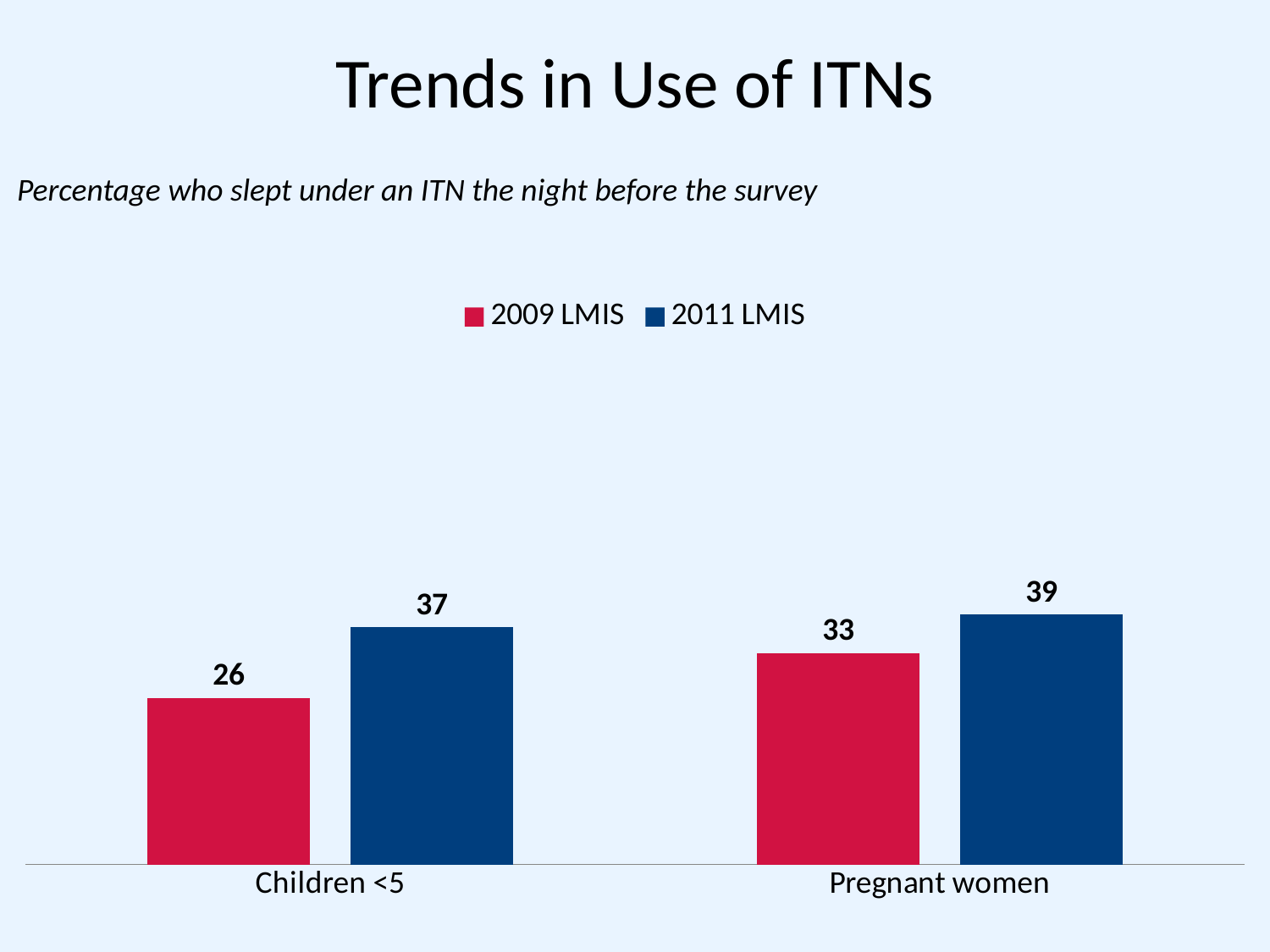

# Trends in Use of ITNs
Percentage who slept under an ITN the night before the survey

### Chart

| Category | 2009 LMIS | 2011 LMIS |
|---|---|---|
| Children <5 | 26.0 | 37.0 |
| Pregnant women | 33.0 | 39.0 |